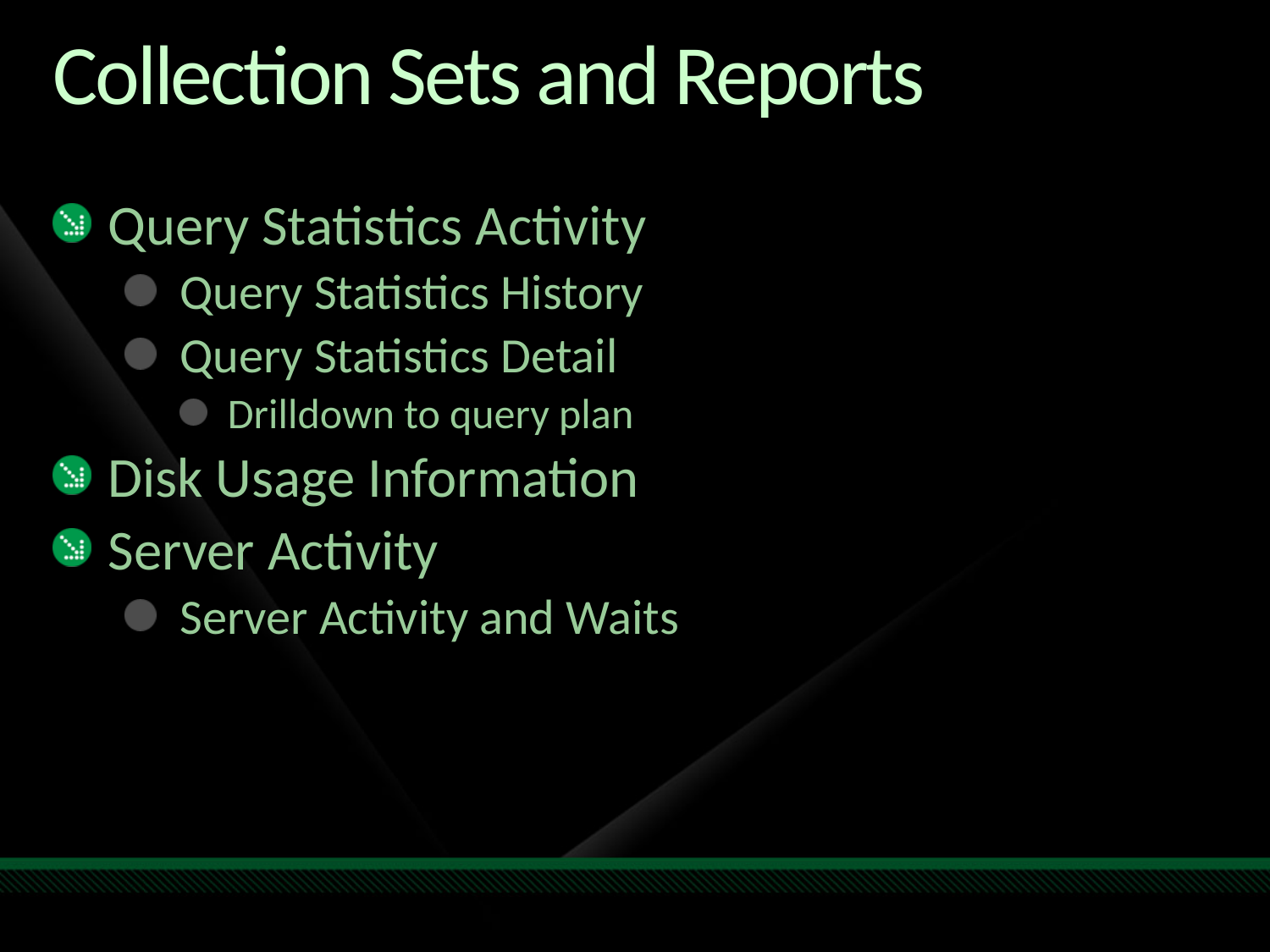

# Collection Sets and Reports
Query Statistics Activity
Query Statistics History
Query Statistics Detail
Drilldown to query plan
Disk Usage Information
Server Activity
Server Activity and Waits